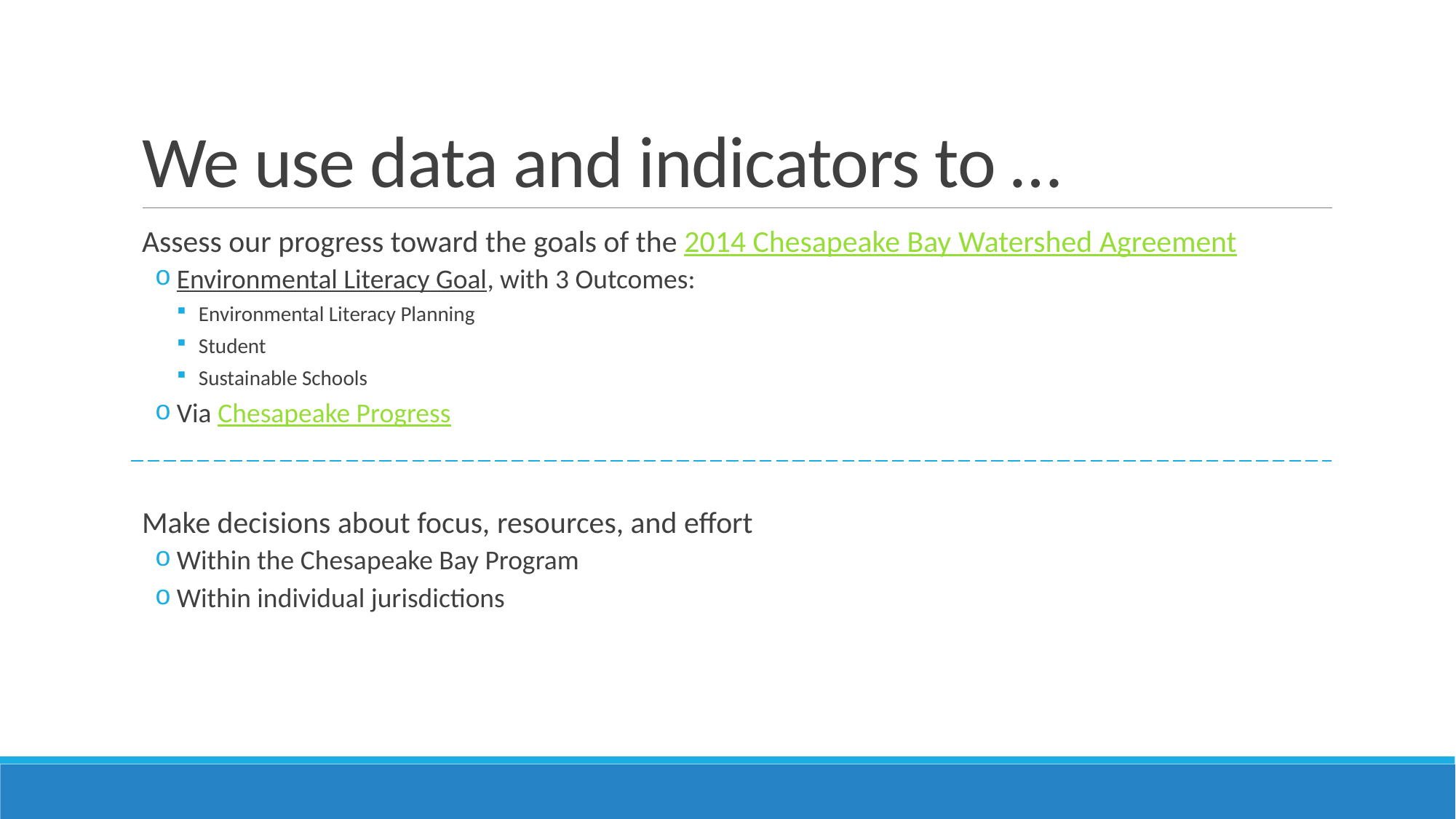

# We use data and indicators to …
Assess our progress toward the goals of the 2014 Chesapeake Bay Watershed Agreement
Environmental Literacy Goal, with 3 Outcomes:
Environmental Literacy Planning
Student
Sustainable Schools
Via Chesapeake Progress

Make decisions about focus, resources, and effort
Within the Chesapeake Bay Program
Within individual jurisdictions